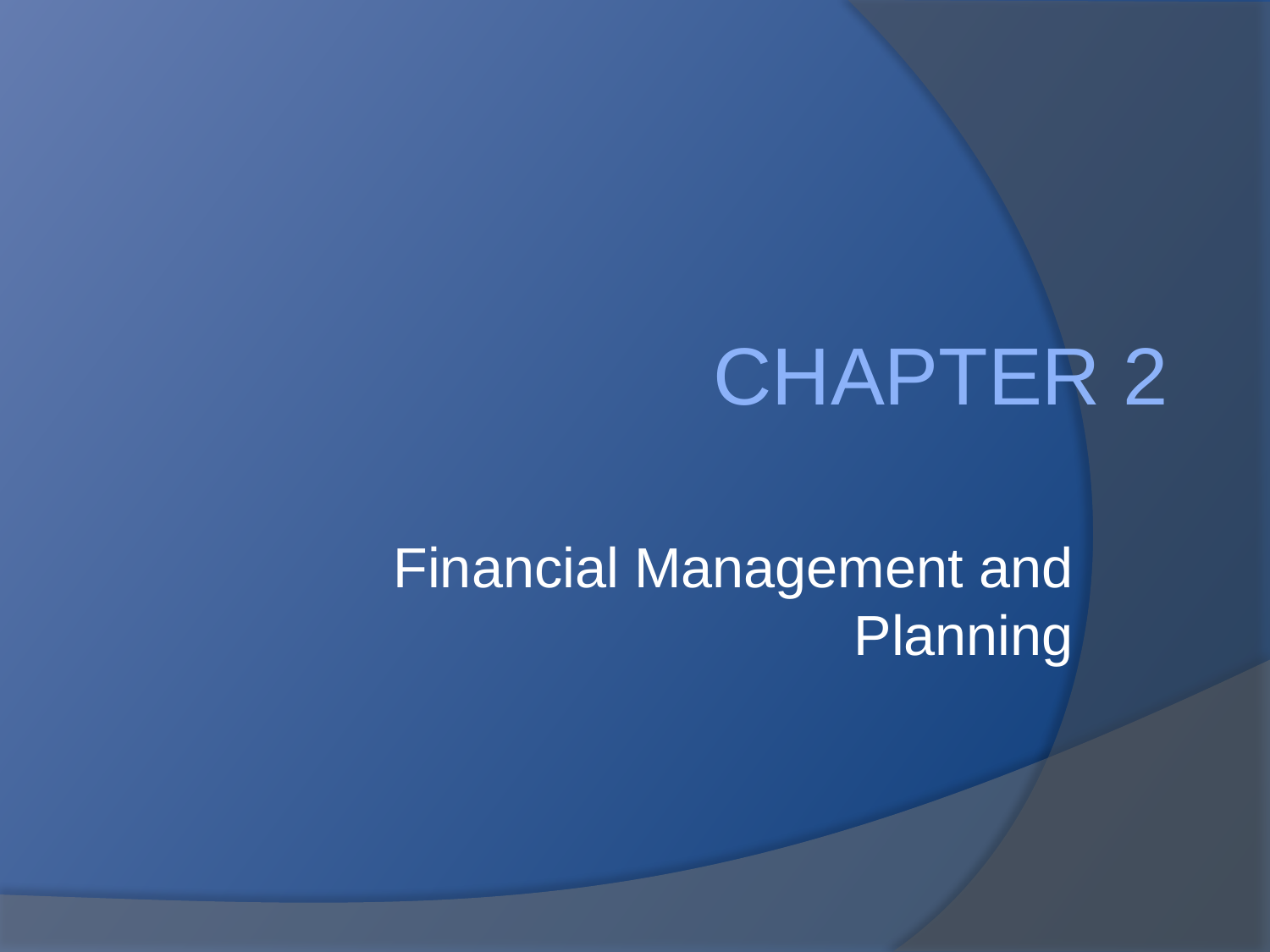

# Chapter 2
Financial Management and Planning